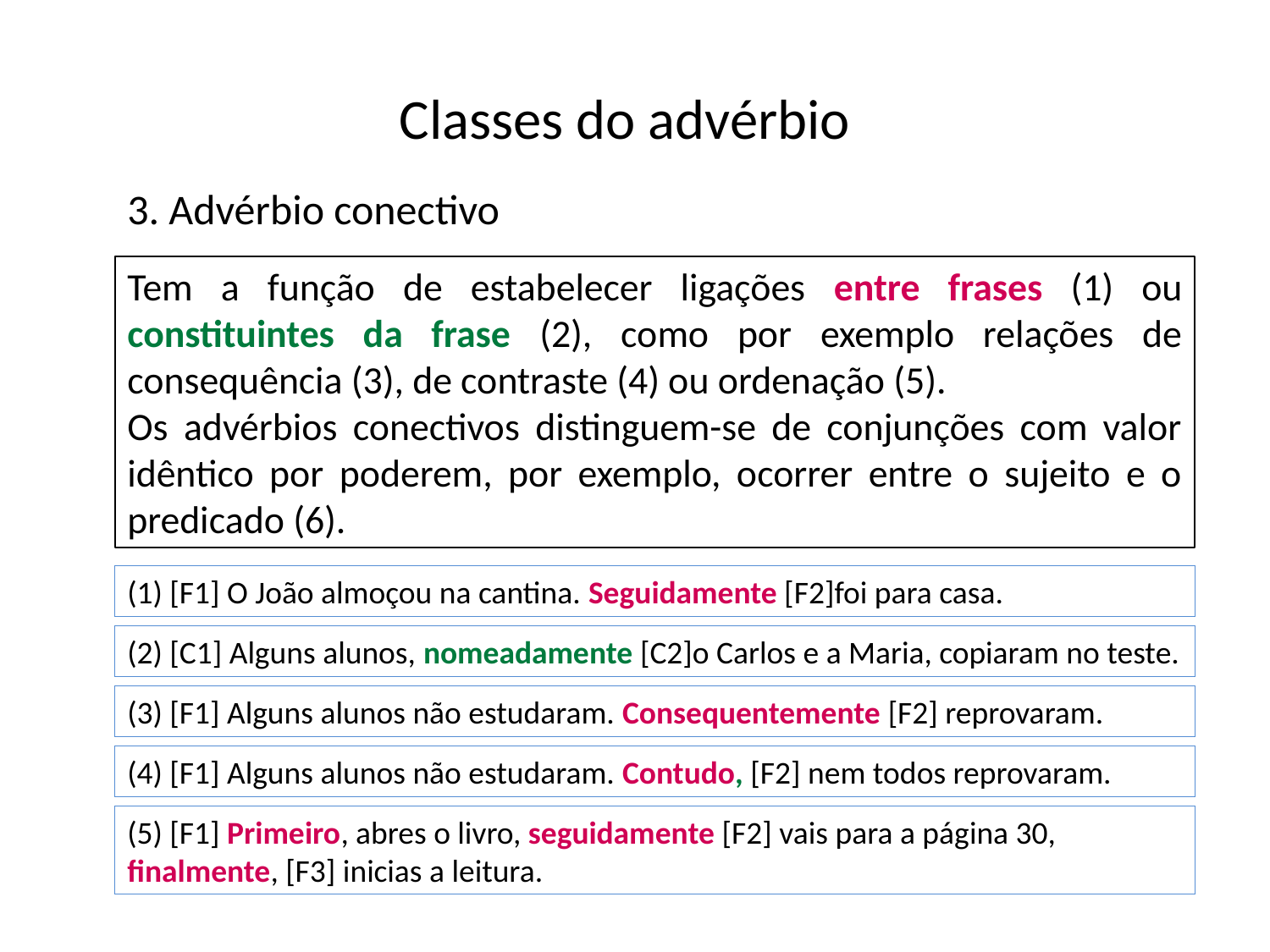

Classes do advérbio
3. Advérbio conectivo
Tem a função de estabelecer ligações entre frases (1) ou constituintes da frase (2), como por exemplo relações de consequência (3), de contraste (4) ou ordenação (5).
Os advérbios conectivos distinguem-se de conjunções com valor idêntico por poderem, por exemplo, ocorrer entre o sujeito e o predicado (6).
(1) [F1] O João almoçou na cantina. Seguidamente [F2]foi para casa.
(2) [C1] Alguns alunos, nomeadamente [C2]o Carlos e a Maria, copiaram no teste.
(3) [F1] Alguns alunos não estudaram. Consequentemente [F2] reprovaram.
(4) [F1] Alguns alunos não estudaram. Contudo, [F2] nem todos reprovaram.
(5) [F1] Primeiro, abres o livro, seguidamente [F2] vais para a página 30, finalmente, [F3] inicias a leitura.